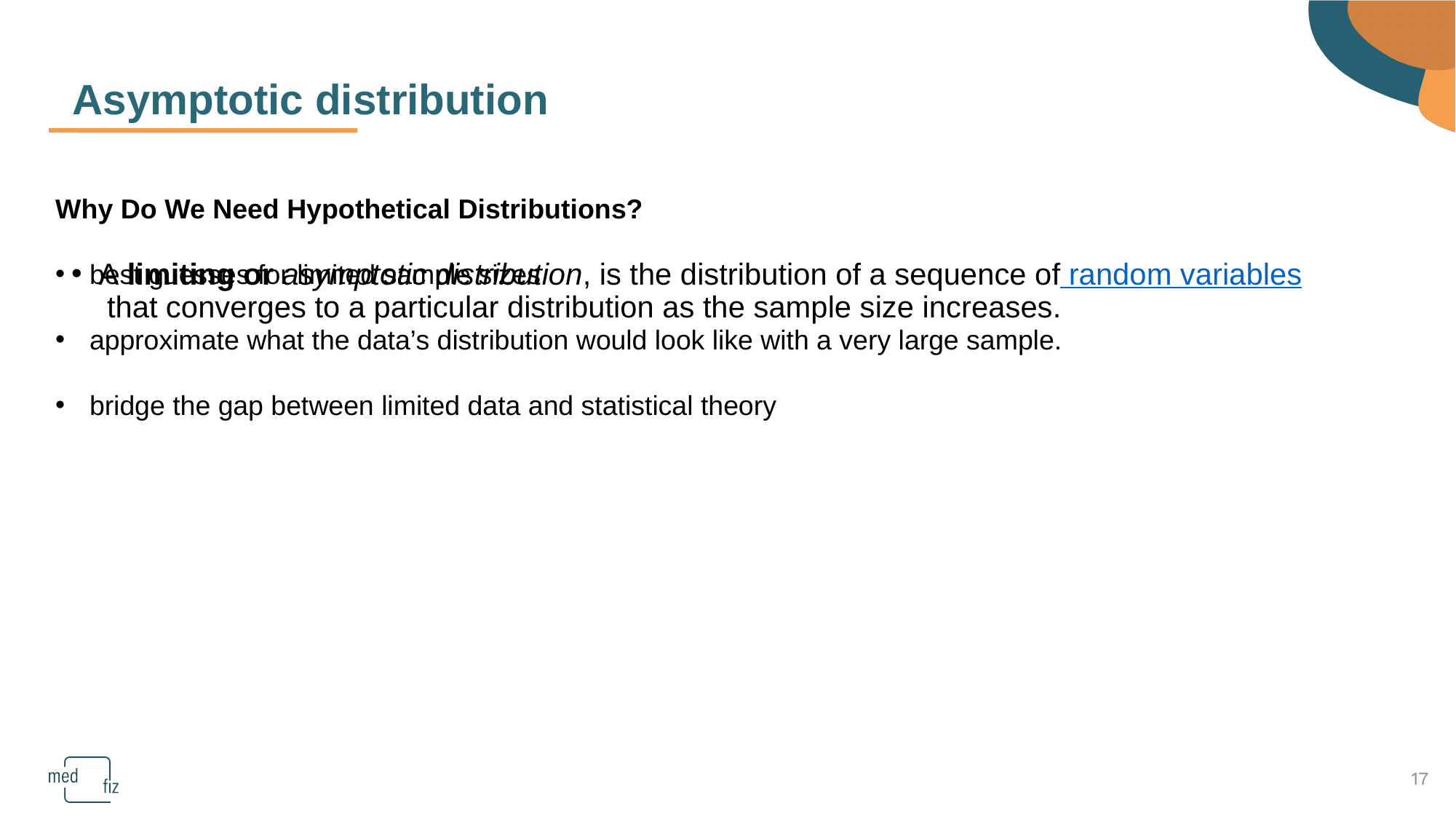

# Asymptotic distribution

Why Do We Need Hypothetical Distributions?

best guesses for limited sample sizes

approximate what the data’s distribution would look like with a very large sample.

bridge the gap between limited data and statistical theory
A limiting or asymptotic distribution, is the distribution of a sequence of random variables that converges to a particular distribution as the sample size increases.